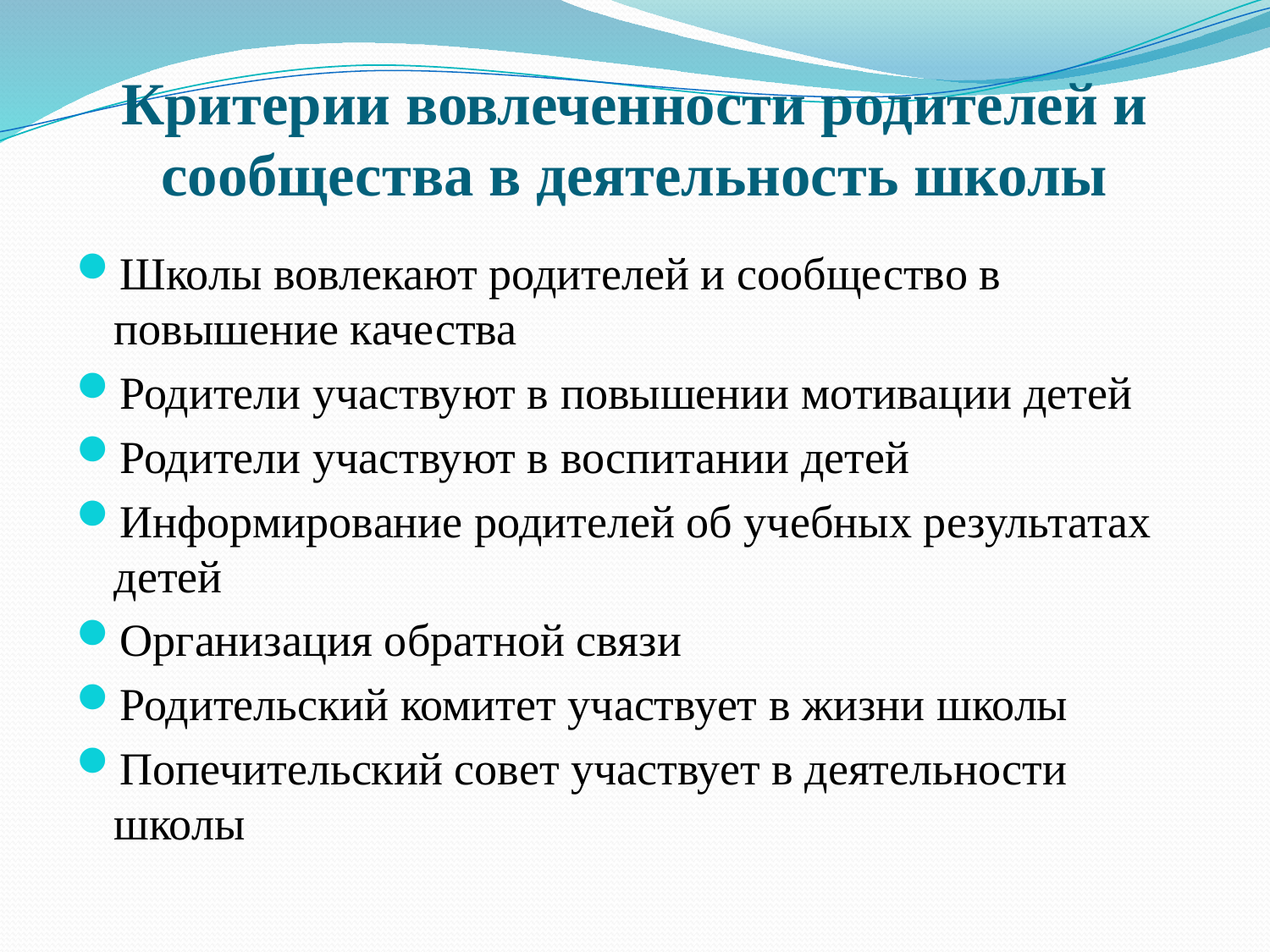

Критерии вовлеченности родителей и сообщества в деятельность школы
Школы вовлекают родителей и сообщество в повышение качества
Родители участвуют в повышении мотивации детей
Родители участвуют в воспитании детей
Информирование родителей об учебных результатах детей
Организация обратной связи
Родительский комитет участвует в жизни школы
Попечительский совет участвует в деятельности школы